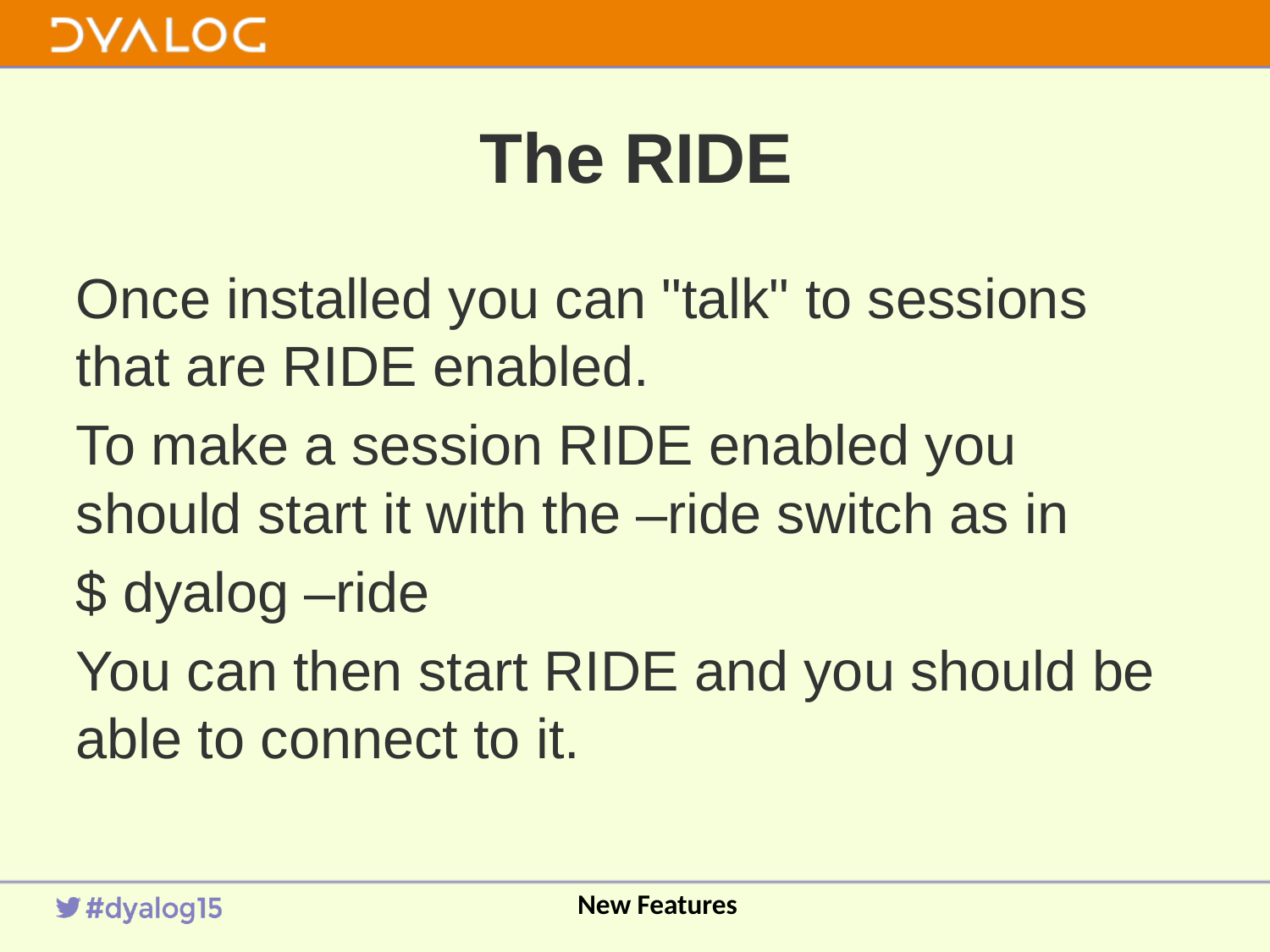

# The RIDE
Once installed you can "talk" to sessions that are RIDE enabled.
To make a session RIDE enabled you should start it with the –ride switch as in
$ dyalog –ride
You can then start RIDE and you should be able to connect to it.

New Features